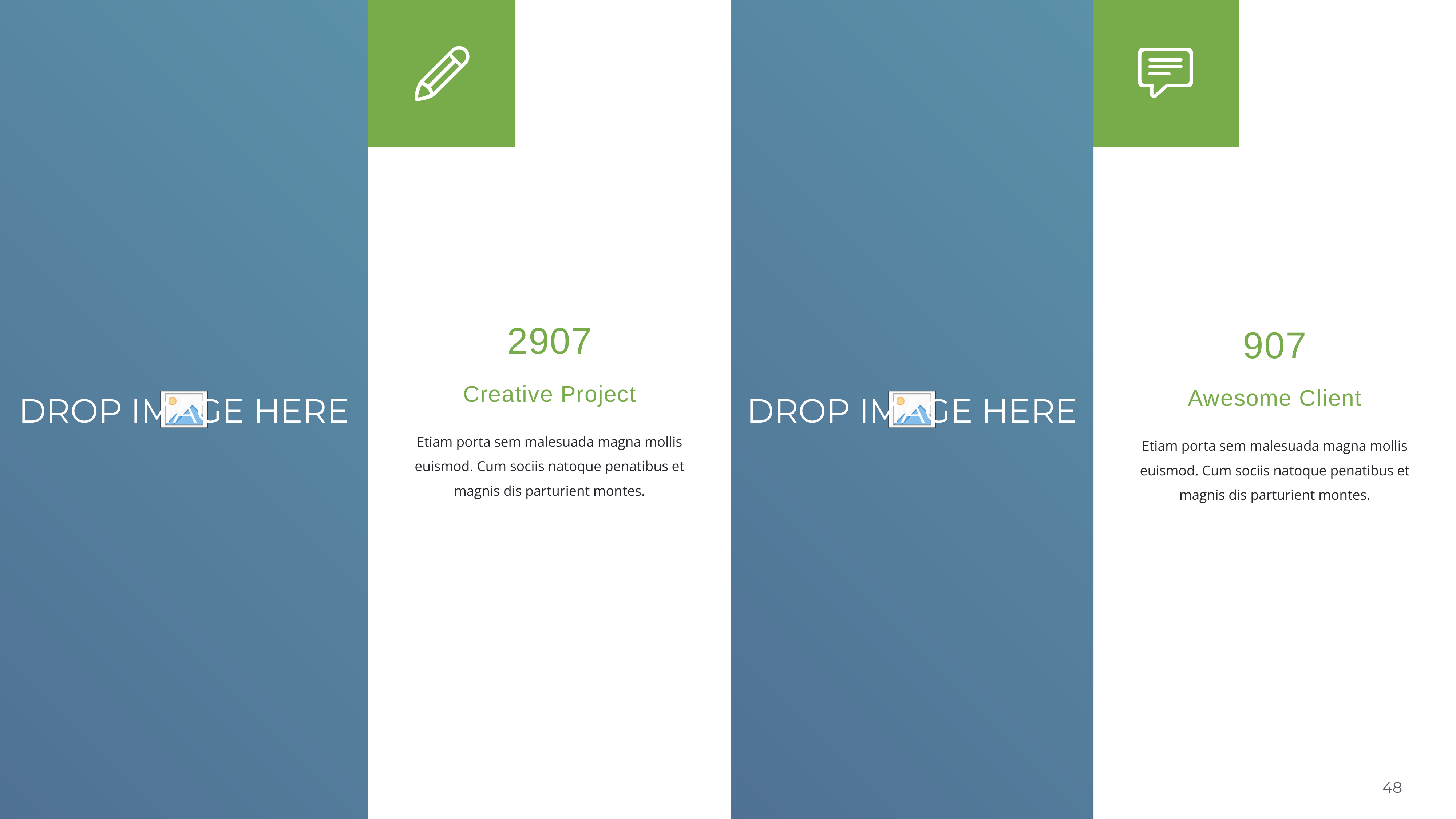

2907
907
Creative Project
Awesome Client
Etiam porta sem malesuada magna mollis euismod. Cum sociis natoque penatibus et magnis dis parturient montes.
Etiam porta sem malesuada magna mollis euismod. Cum sociis natoque penatibus et magnis dis parturient montes.
BOYLE
48